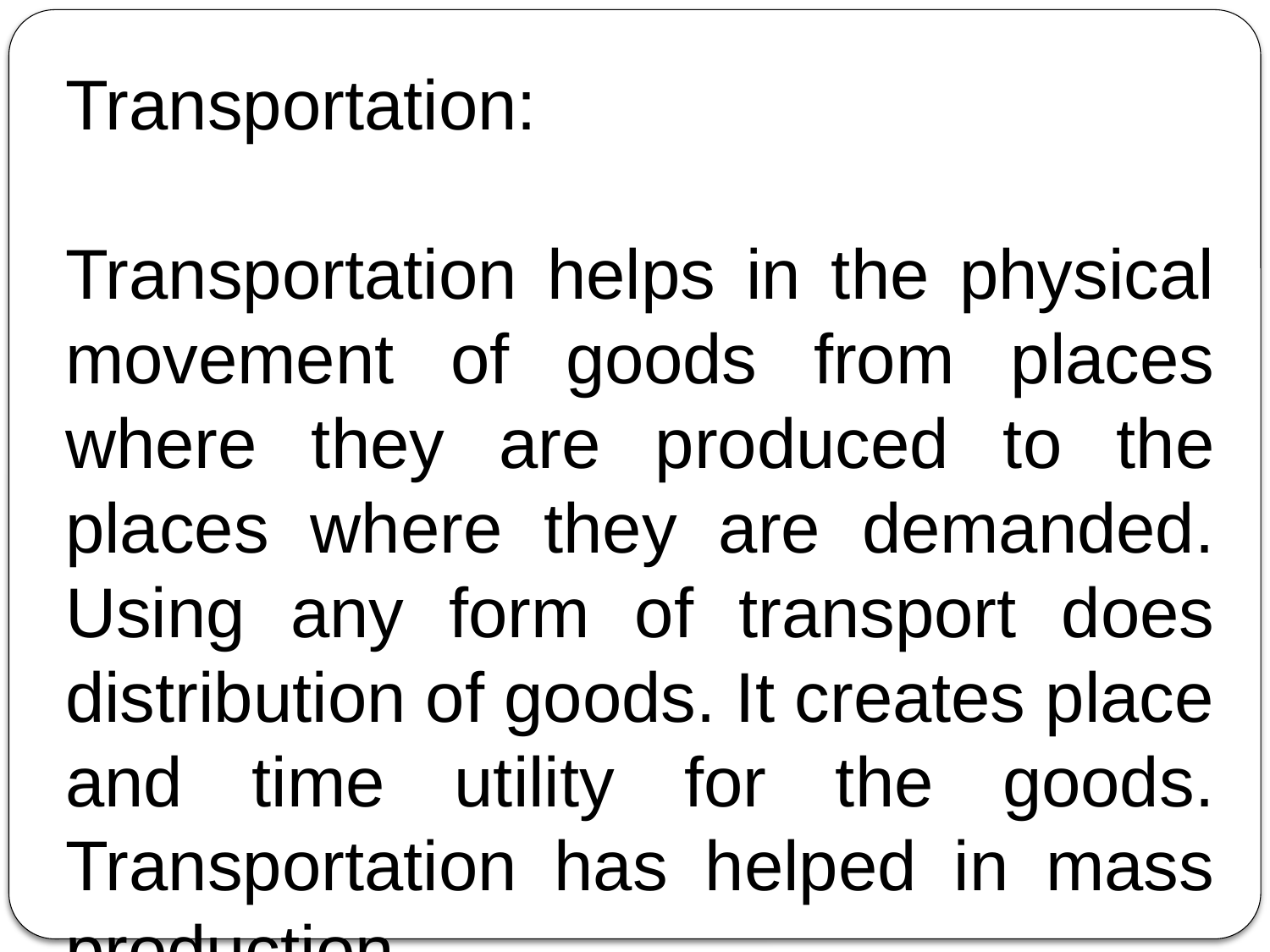

Transportation:
Transportation helps in the physical movement of goods from places where they are produced to the places where they are demanded. Using any form of transport does distribution of goods. It creates place and time utility for the goods. Transportation has helped in mass production.